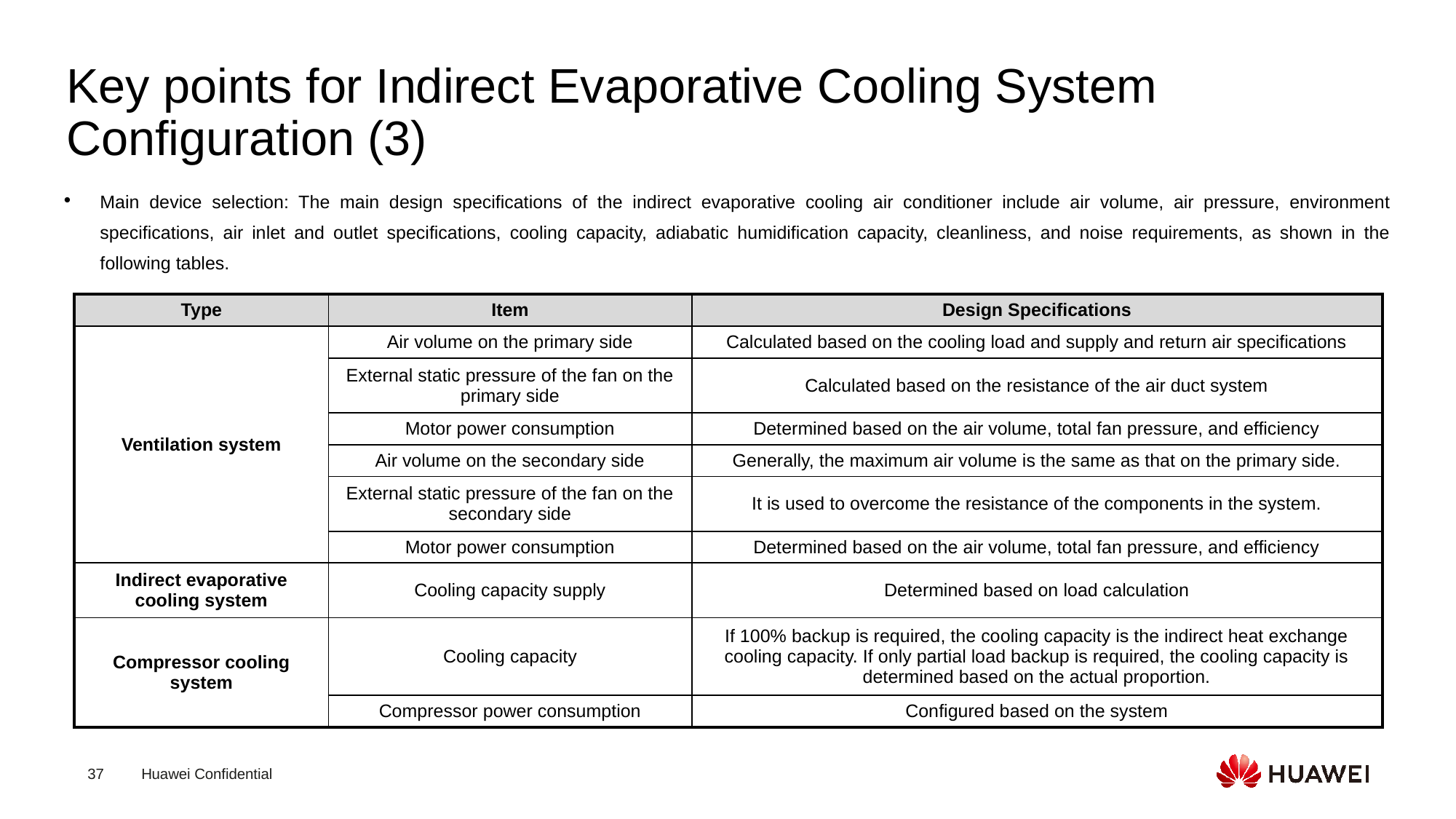

# Key points for Indirect Evaporative Cooling System Configuration (3)
Main device selection: The main design specifications of the indirect evaporative cooling air conditioner include air volume, air pressure, environment specifications, air inlet and outlet specifications, cooling capacity, adiabatic humidification capacity, cleanliness, and noise requirements, as shown in the following tables.
| Type | Item | Design Specifications |
| --- | --- | --- |
| Ventilation system | Air volume on the primary side | Calculated based on the cooling load and supply and return air specifications |
|  | External static pressure of the fan on the primary side | Calculated based on the resistance of the air duct system |
|  | Motor power consumption | Determined based on the air volume, total fan pressure, and efficiency |
|  | Air volume on the secondary side | Generally, the maximum air volume is the same as that on the primary side. |
|  | External static pressure of the fan on the secondary side | It is used to overcome the resistance of the components in the system. |
|  | Motor power consumption | Determined based on the air volume, total fan pressure, and efficiency |
| Indirect evaporative cooling system | Cooling capacity supply | Determined based on load calculation |
| Compressor cooling system | Cooling capacity | If 100% backup is required, the cooling capacity is the indirect heat exchange cooling capacity. If only partial load backup is required, the cooling capacity is determined based on the actual proportion. |
|  | Compressor power consumption | Configured based on the system |